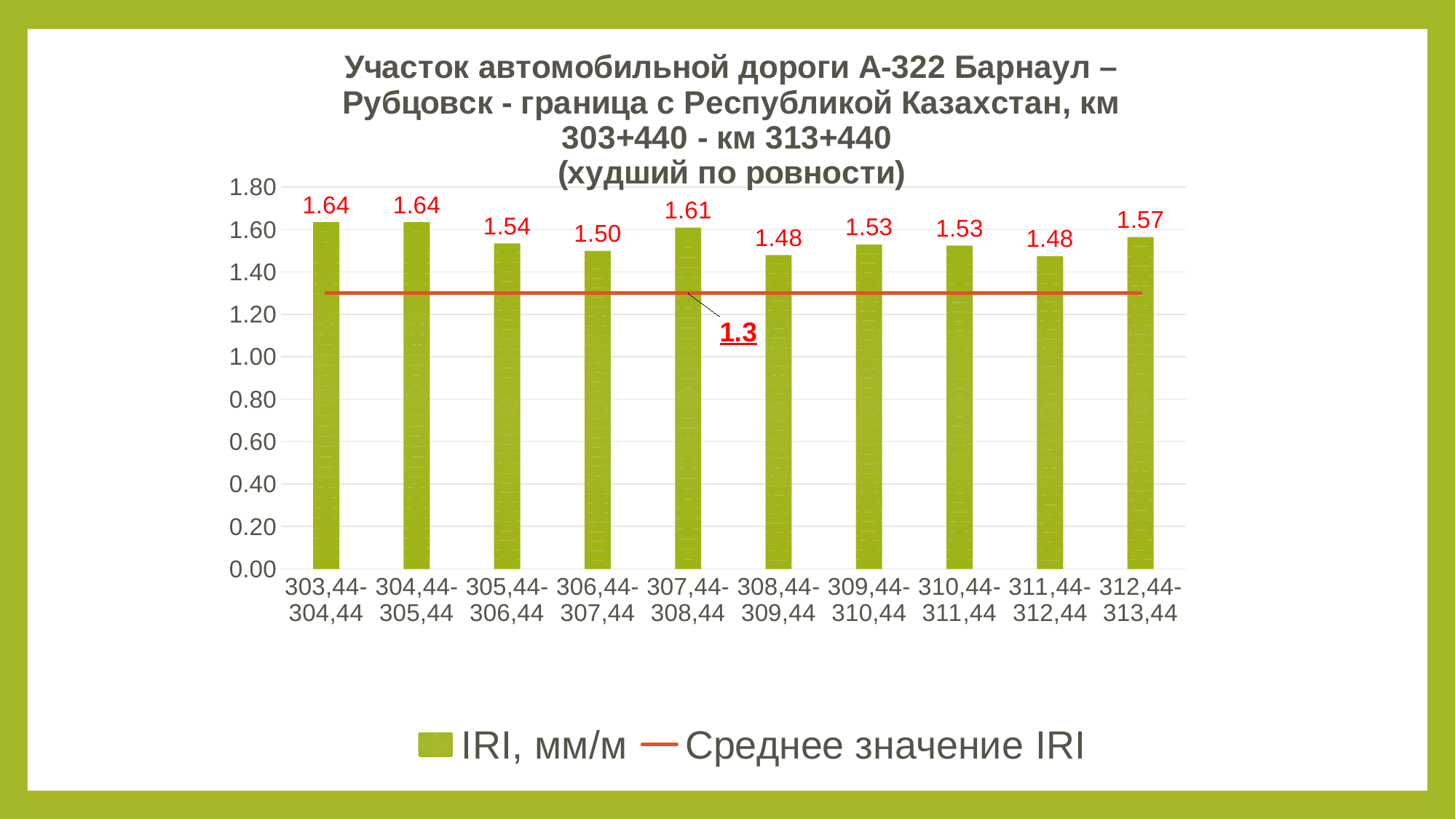

### Chart: Участок автомобильной дороги А-322 Барнаул – Рубцовск - граница с Республикой Казахстан, км 303+440 - км 313+440
(худший по ровности)

| Category | IRI, мм/м |  |
|---|---|---|
| 303,44-304,44 | 1.6349999999999998 | 1.3 |
| 304,44-305,44 | 1.635 | 1.3 |
| 305,44-306,44 | 1.535 | 1.3 |
| 306,44-307,44 | 1.5 | 1.3 |
| 307,44-308,44 | 1.6099999999999997 | 1.3 |
| 308,44-309,44 | 1.48 | 1.3 |
| 309,44-310,44 | 1.53 | 1.3 |
| 310,44-311,44 | 1.5249999999999997 | 1.3 |
| 311,44-312,44 | 1.4749999999999999 | 1.3 |
| 312,44-313,44 | 1.5649999999999997 | 1.3 |